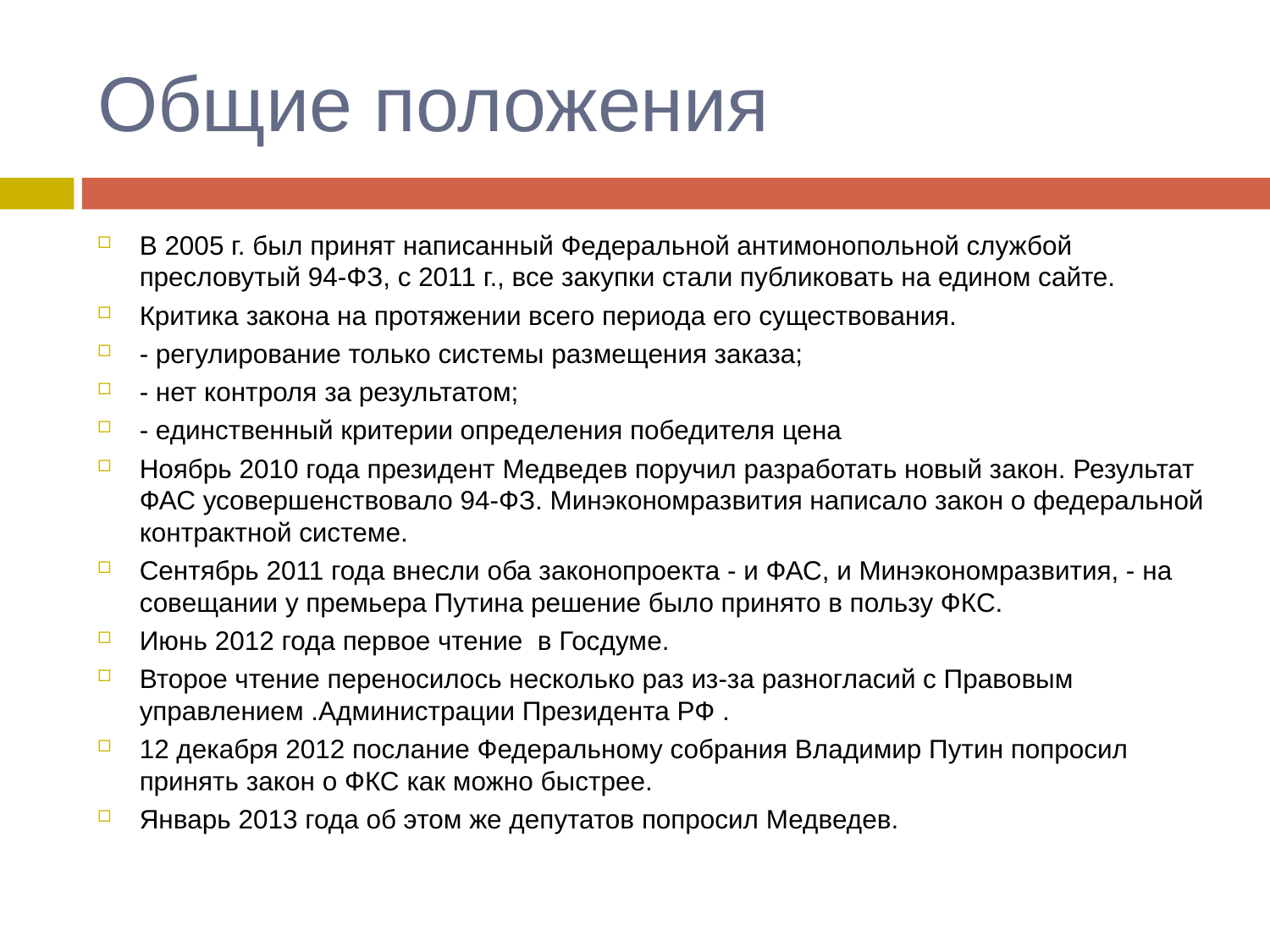

# Общие положения
В 2005 г. был принят написанный Федеральной антимонопольной службой пресловутый 94-ФЗ, с 2011 г., все закупки стали публиковать на едином сайте.
Критика закона на протяжении всего периода его существования.
- регулирование только системы размещения заказа;
- нет контроля за результатом;
- единственный критерии определения победителя цена
Ноябрь 2010 года президент Медведев поручил разработать новый закон. Результат ФАС усовершенствовало 94-ФЗ. Минэкономразвития написало закон о федеральной контрактной системе.
Сентябрь 2011 года внесли оба законопроекта - и ФАС, и Минэкономразвития, - на совещании у премьера Путина решение было принято в пользу ФКС.
Июнь 2012 года первое чтение  в Госдуме.
Второе чтение переносилось несколько раз из-за разногласий с Правовым управлением .Администрации Президента РФ .
12 декабря 2012 послание Федеральному собрания Владимир Путин попросил принять закон о ФКС как можно быстрее.
Январь 2013 года об этом же депутатов попросил Медведев.